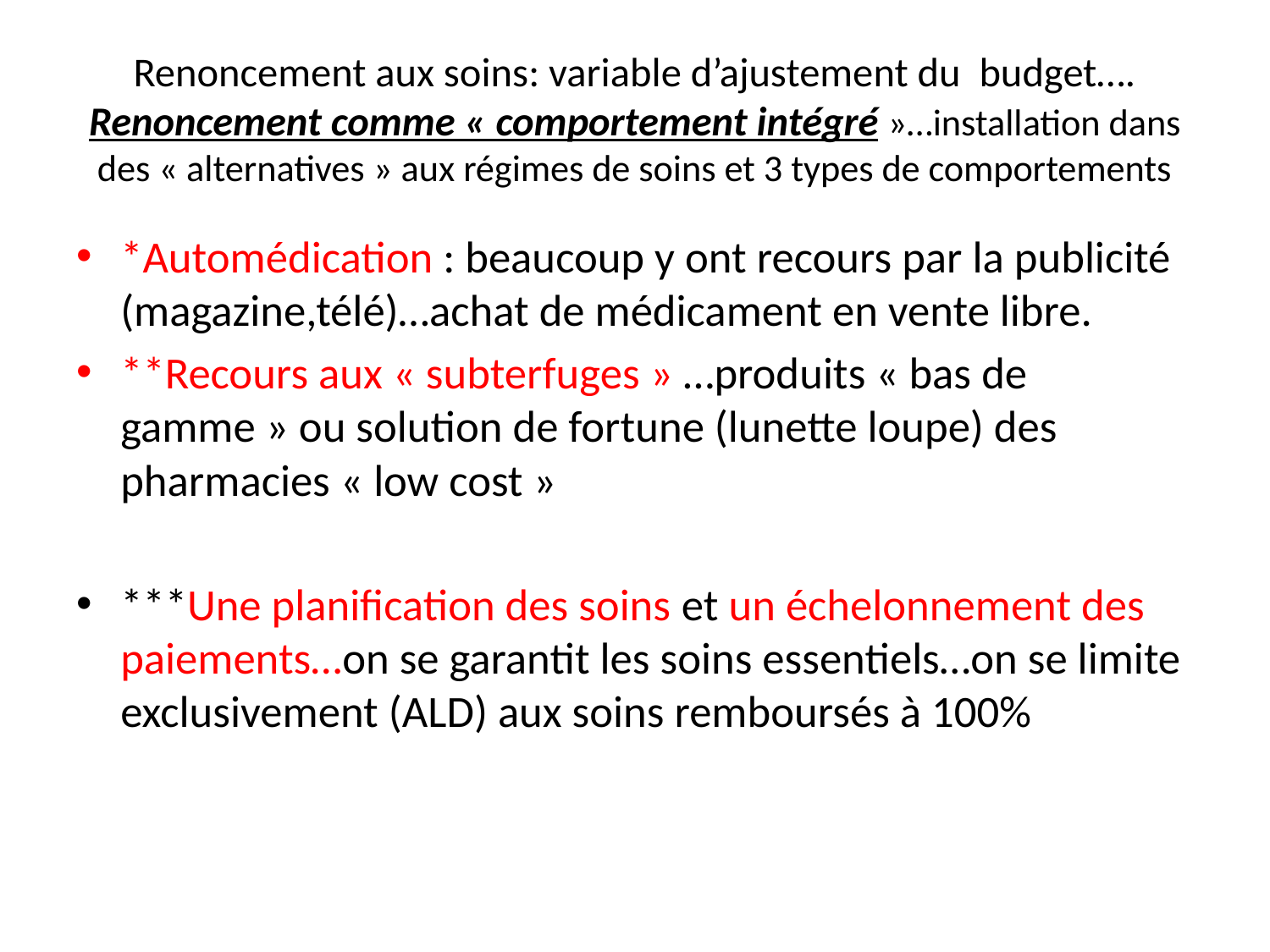

# Renoncement aux soins: variable d’ajustement du  budget…. Renoncement comme « comportement intégré »…installation dans des « alternatives » aux régimes de soins et 3 types de comportements
*Automédication : beaucoup y ont recours par la publicité (magazine,télé)…achat de médicament en vente libre.
**Recours aux « subterfuges » …produits « bas de gamme » ou solution de fortune (lunette loupe) des pharmacies « low cost »

***Une planification des soins et un échelonnement des paiements…on se garantit les soins essentiels…on se limite exclusivement (ALD) aux soins remboursés à 100%